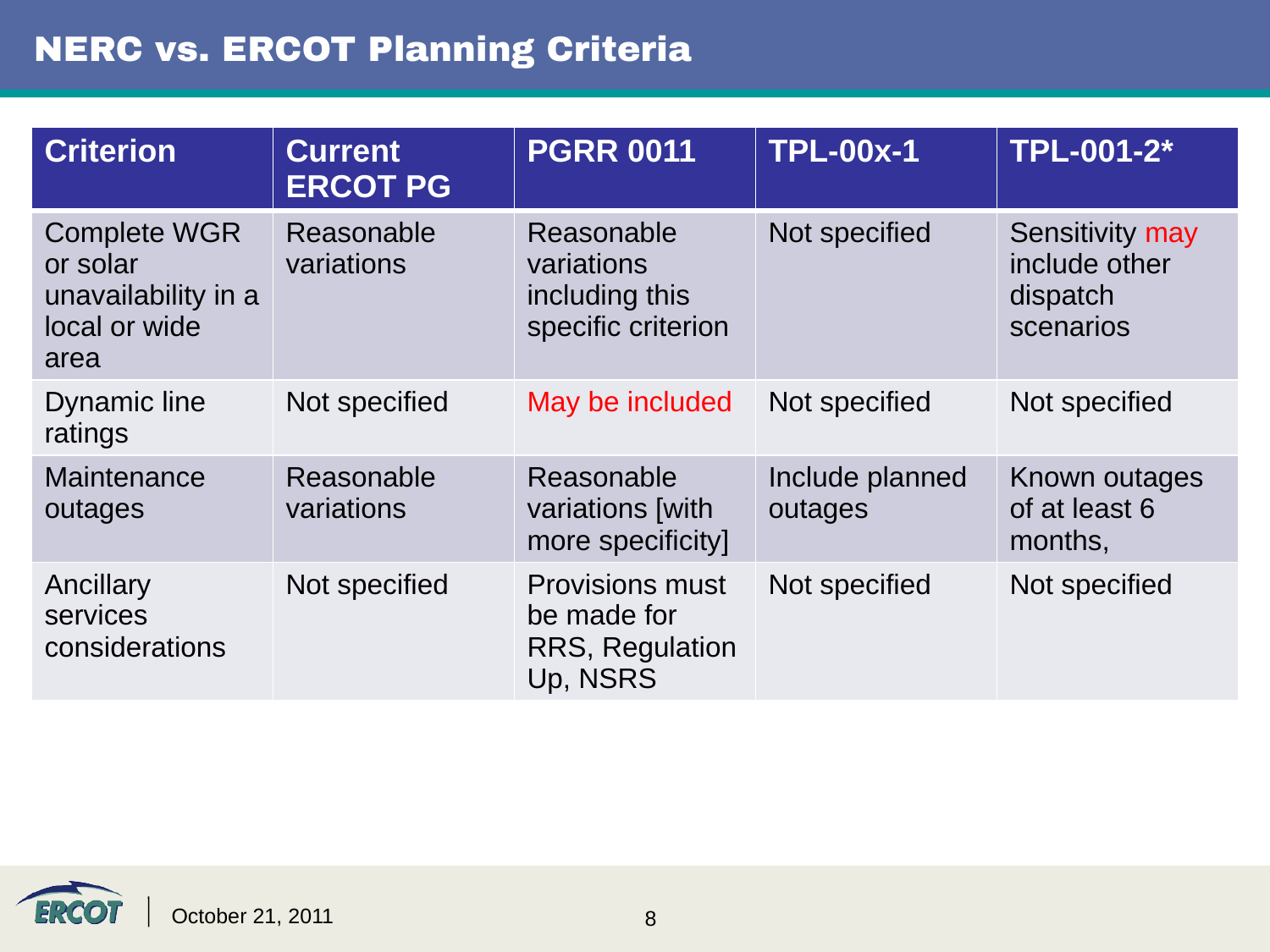

# NERC vs. ERCOT Planning Criteria
| Criterion | Current ERCOT PG | PGRR 0011 | TPL-00x-1 | TPL-001-2\* |
| --- | --- | --- | --- | --- |
| Complete WGR or solar unavailability in a local or wide area | Reasonable variations | Reasonable variations including this specific criterion | Not specified | Sensitivity may include other dispatch scenarios |
| Dynamic line ratings | Not specified | May be included | Not specified | Not specified |
| Maintenance outages | Reasonable variations | Reasonable variations [with more specificity] | Include planned outages | Known outages of at least 6 months, |
| Ancillary services considerations | Not specified | Provisions must be made for RRS, Regulation Up, NSRS | Not specified | Not specified |
October 21, 2011